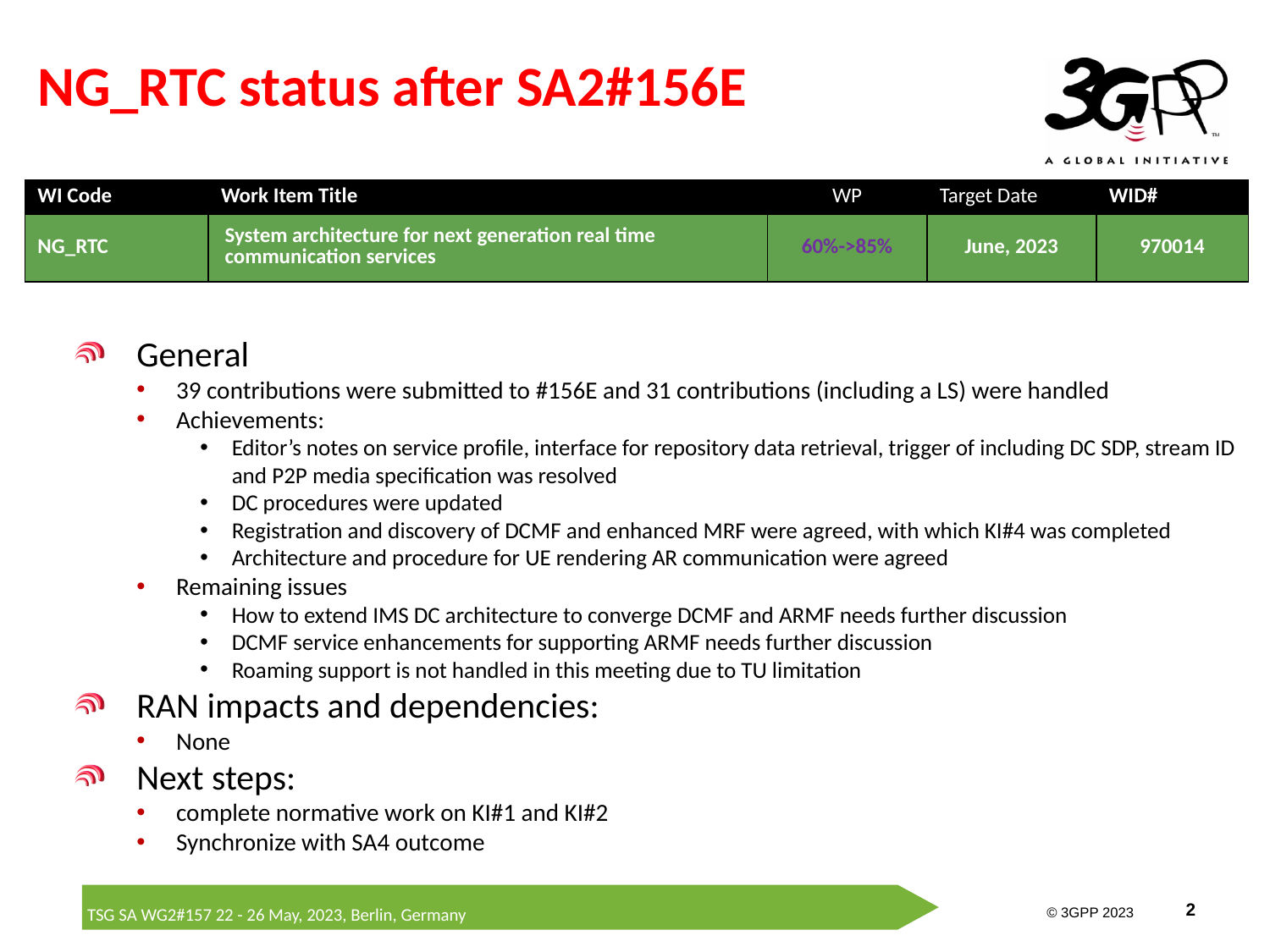

# NG_RTC status after SA2#156E
| WI Code | Work Item Title | WP | Target Date | WID# |
| --- | --- | --- | --- | --- |
| NG\_RTC | System architecture for next generation real time communication services | 60%->85% | June, 2023 | 970014 |
General
39 contributions were submitted to #156E and 31 contributions (including a LS) were handled
Achievements:
Editor’s notes on service profile, interface for repository data retrieval, trigger of including DC SDP, stream ID and P2P media specification was resolved
DC procedures were updated
Registration and discovery of DCMF and enhanced MRF were agreed, with which KI#4 was completed
Architecture and procedure for UE rendering AR communication were agreed
Remaining issues
How to extend IMS DC architecture to converge DCMF and ARMF needs further discussion
DCMF service enhancements for supporting ARMF needs further discussion
Roaming support is not handled in this meeting due to TU limitation
RAN impacts and dependencies:
None
Next steps:
complete normative work on KI#1 and KI#2
Synchronize with SA4 outcome